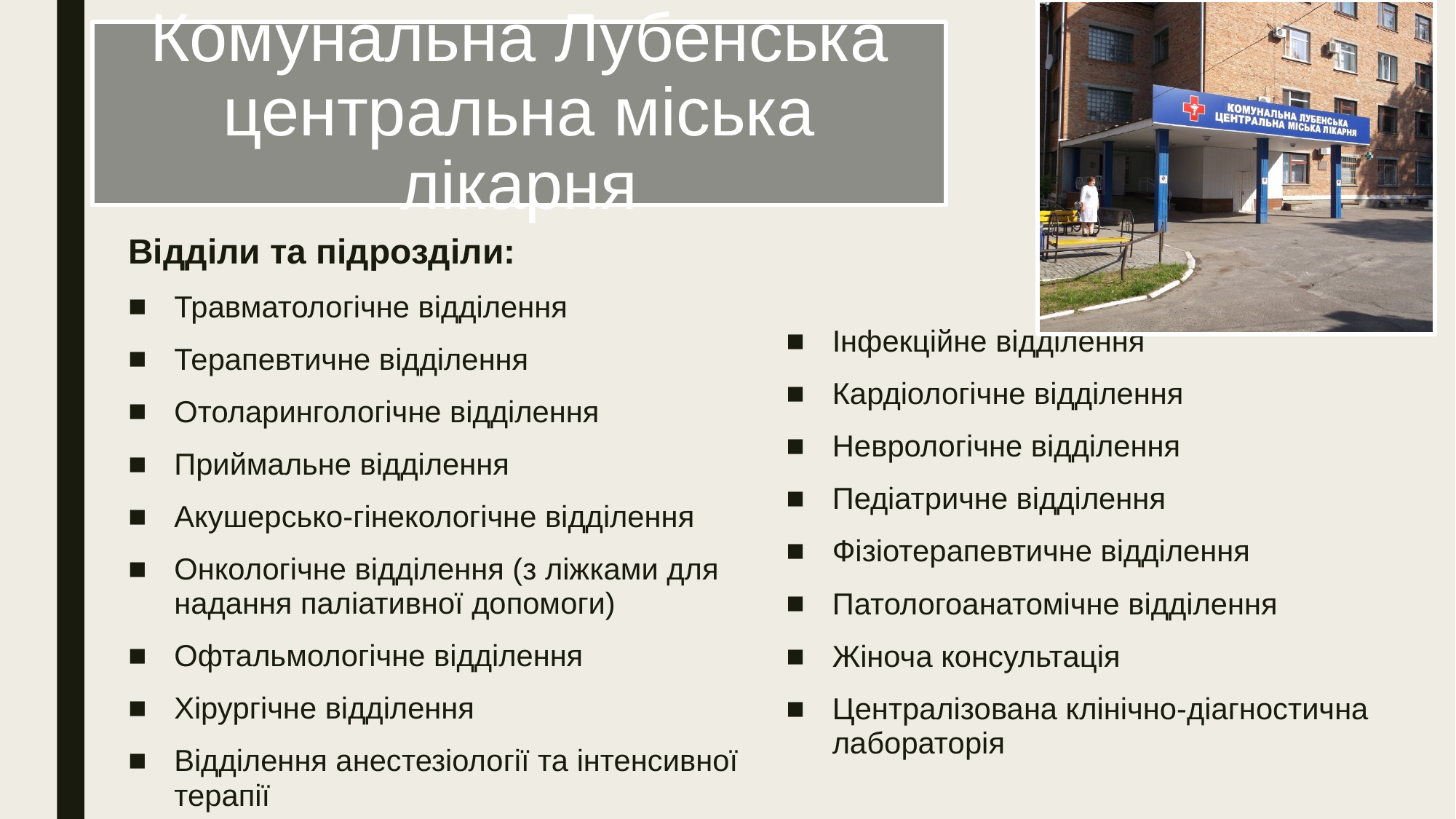

Комунальна Лубенська центральна міська лікарня

Відділи та підрозділи:
Травматологічне відділення
Терапевтичне відділення
Отоларингологічне відділення
Приймальне відділення
Акушерсько-гінекологічне відділення
Онкологічне відділення (з ліжками для надання паліативної допомоги)
Офтальмологічне відділення
Хірургічне відділення
Відділення анестезіології та інтенсивної терапії

Інфекційне відділення
Кардіологічне відділення
Неврологічне відділення
Педіатричне відділення
Фізіотерапевтичне відділення
Патологоанатомічне відділення
Жіноча консультація
Централізована клінічно-діагностична лабораторія